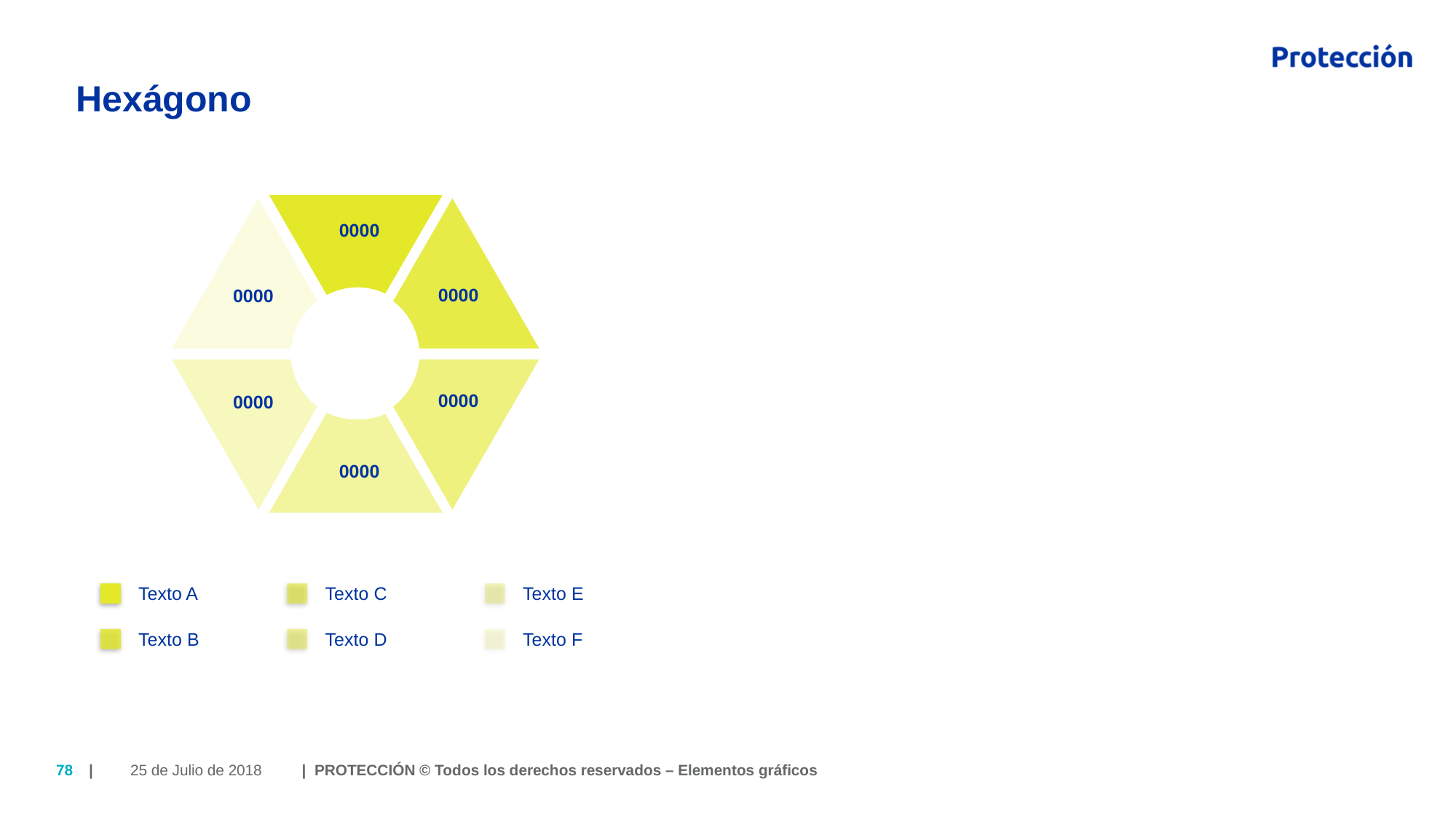

# Hexágono

0000
0000
0000

0000
0000

0000

Texto A
Texto C
Texto E

Texto B
Texto D
Texto F

25 de Julio de 2018
78
|                                                  |  PROTECCIÓN © Todos los derechos reservados – Elementos gráficos